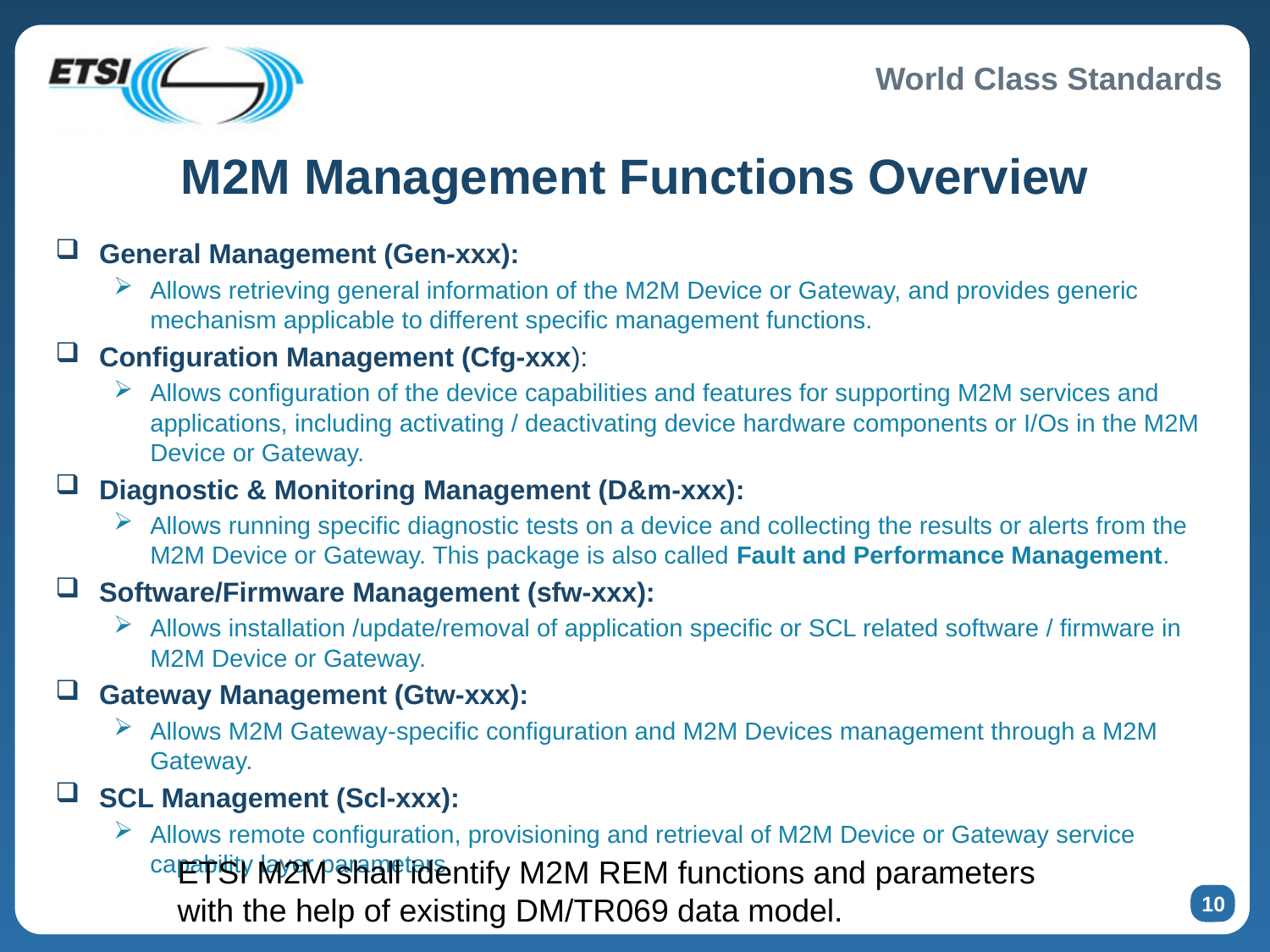

# M2M Management Functions Overview
General Management (Gen-xxx):
Allows retrieving general information of the M2M Device or Gateway, and provides generic mechanism applicable to different specific management functions.
Configuration Management (Cfg-xxx):
Allows configuration of the device capabilities and features for supporting M2M services and applications, including activating / deactivating device hardware components or I/Os in the M2M Device or Gateway.
Diagnostic & Monitoring Management (D&m-xxx):
Allows running specific diagnostic tests on a device and collecting the results or alerts from the M2M Device or Gateway. This package is also called Fault and Performance Management.
Software/Firmware Management (sfw-xxx):
Allows installation /update/removal of application specific or SCL related software / firmware in M2M Device or Gateway.
Gateway Management (Gtw-xxx):
Allows M2M Gateway-specific configuration and M2M Devices management through a M2M Gateway.
SCL Management (Scl-xxx):
Allows remote configuration, provisioning and retrieval of M2M Device or Gateway service capability layer parameters.
ETSI M2M shall identify M2M REM functions and parameters with the help of existing DM/TR069 data model.
10